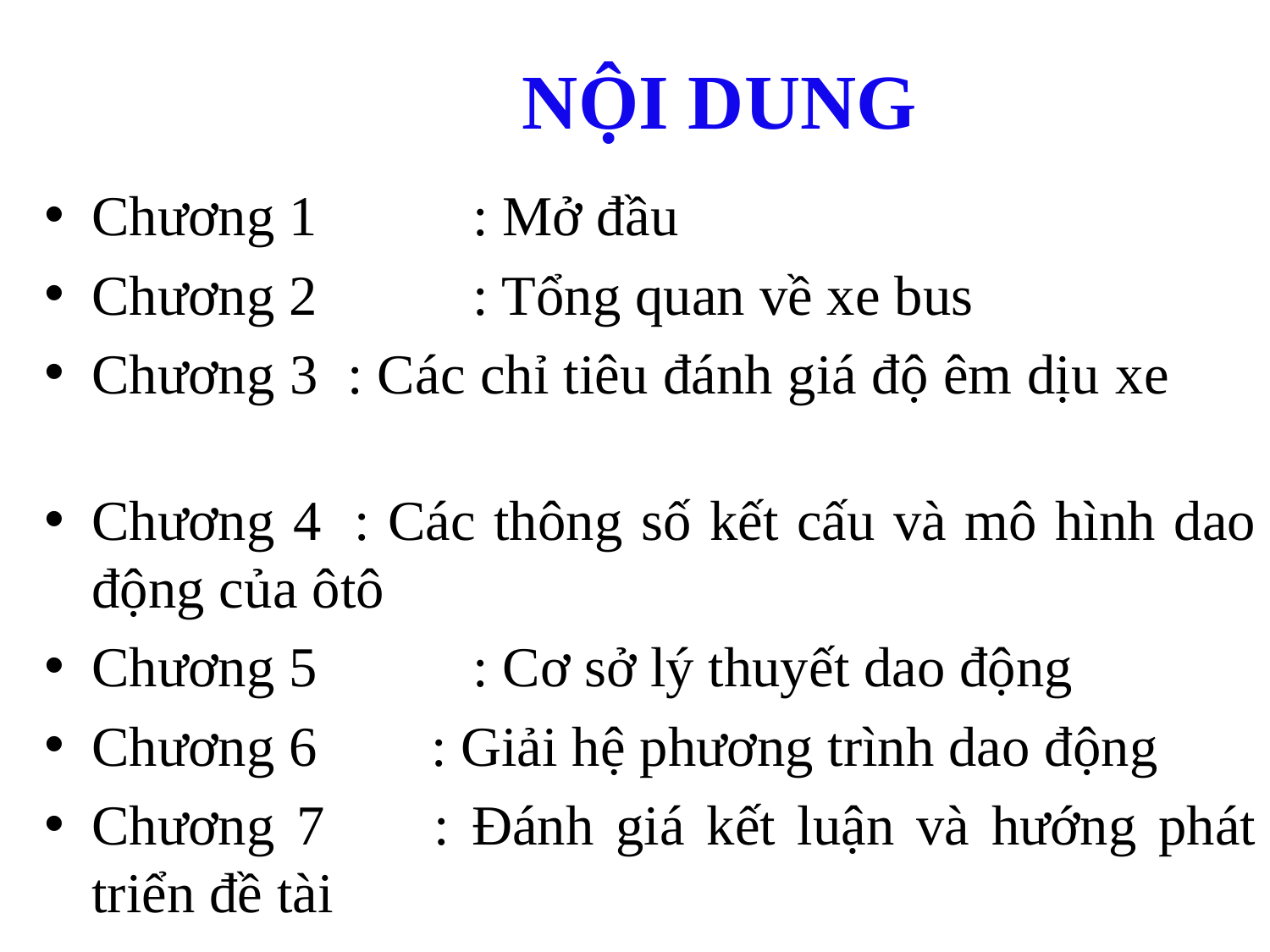

NỘI DUNG
Chương 1  	: Mở đầu
Chương 2  	: Tổng quan về xe bus
Chương 3 	: Các chỉ tiêu đánh giá độ êm dịu xe
Chương 4 	: Các thông số kết cấu và mô hình dao động của ôtô
Chương 5  	: Cơ sở lý thuyết dao động
Chương 6        : Giải hệ phương trình dao động
Chương 7     : Đánh giá kết luận và hướng phát triển đề tài